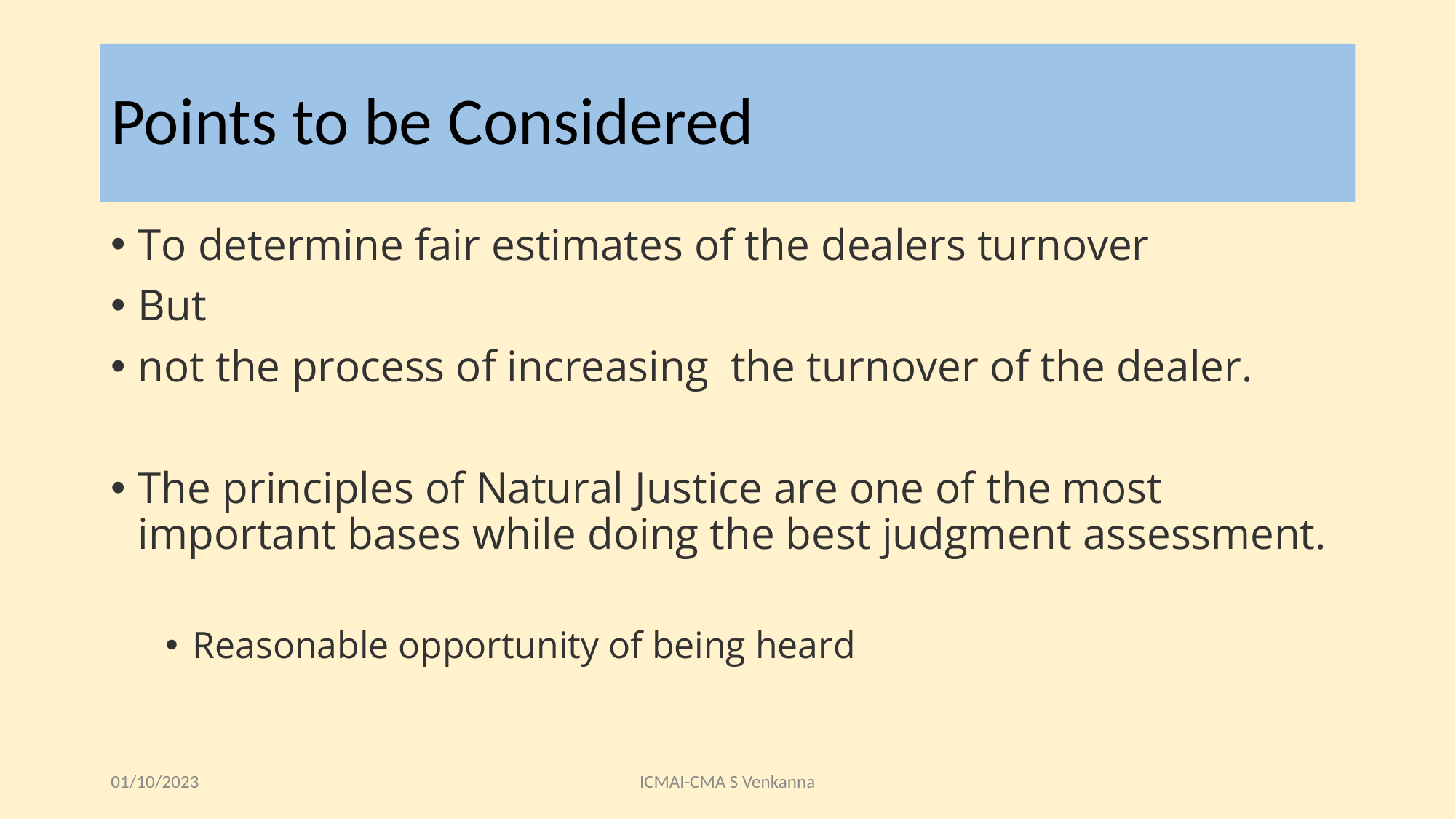

# Points to be Considered
To determine fair estimates of the dealers turnover
But
not the process of increasing  the turnover of the dealer.

The principles of Natural Justice are one of the most important bases while doing the best judgment assessment.

Reasonable opportunity of being heard
01/10/2023
ICMAI-CMA S Venkanna